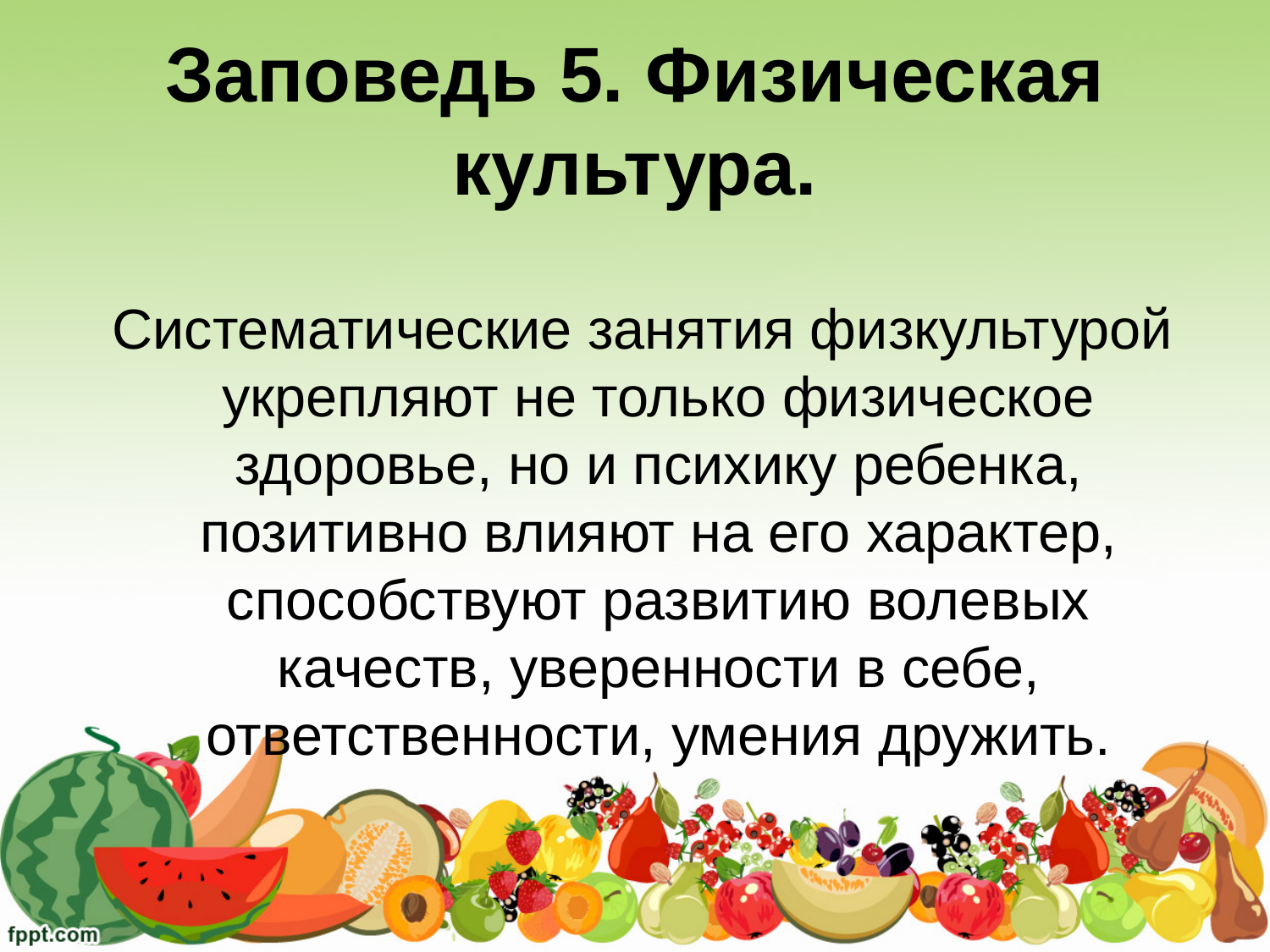

# Заповедь 5. Физическая культура.
 Систематические занятия физкультурой укрепляют не только физическое здоровье, но и психику ребенка, позитивно влияют на его характер, способствуют развитию волевых качеств, уверенности в себе, ответственности, умения дружить.